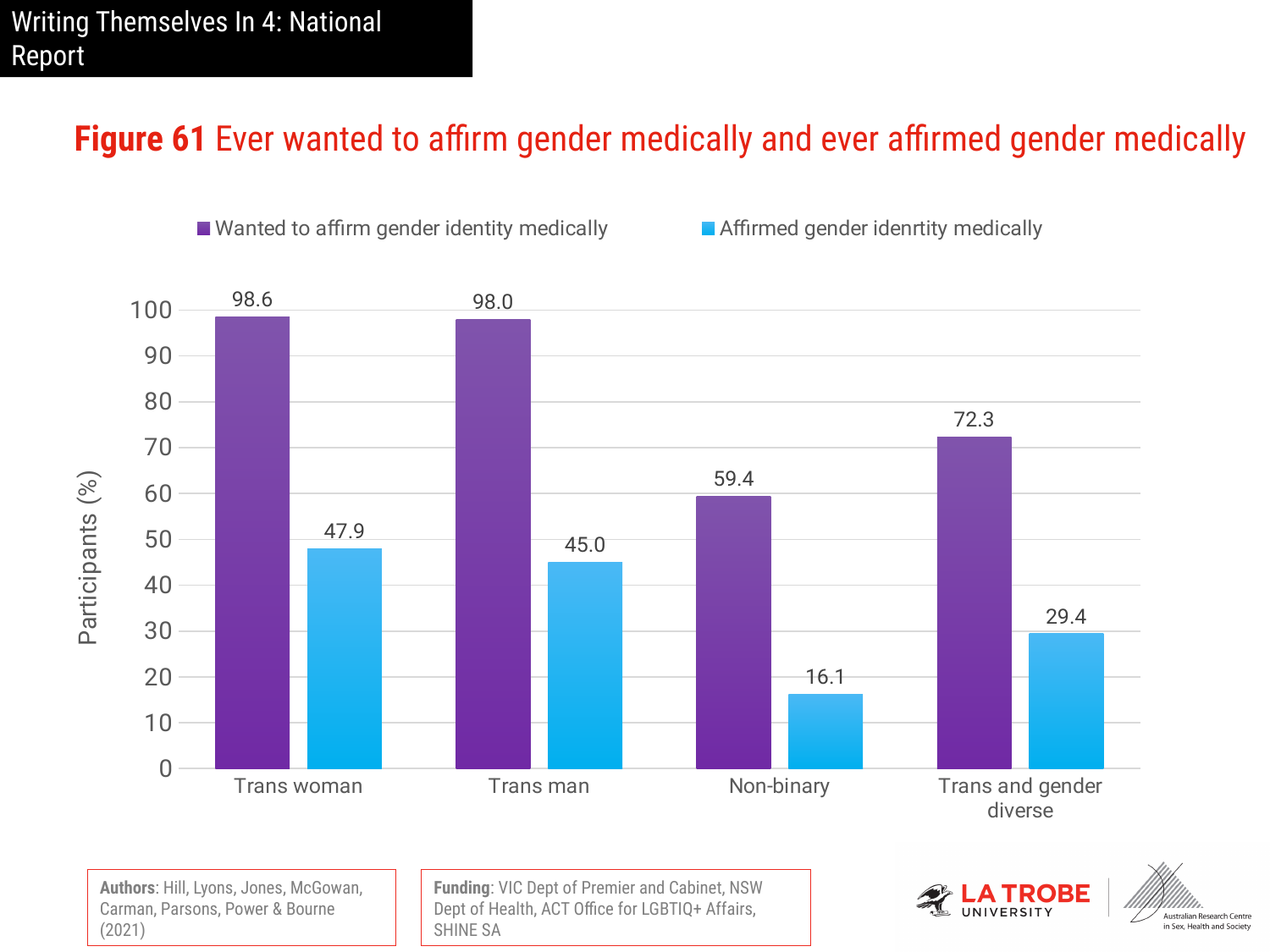

# Figure 61 Ever wanted to affirm gender medically and ever affirmed gender medically

### Chart

| Category | Wanted to affirm gender identity medically | Affirmed gender idenrtity medically |
|---|---|---|
| Trans woman | 98.6 | 47.9 |
| Trans man | 98.0 | 45.0 |
| Non-binary | 59.4 | 16.1 |
| Trans and gender diverse | 72.3 | 29.4 |